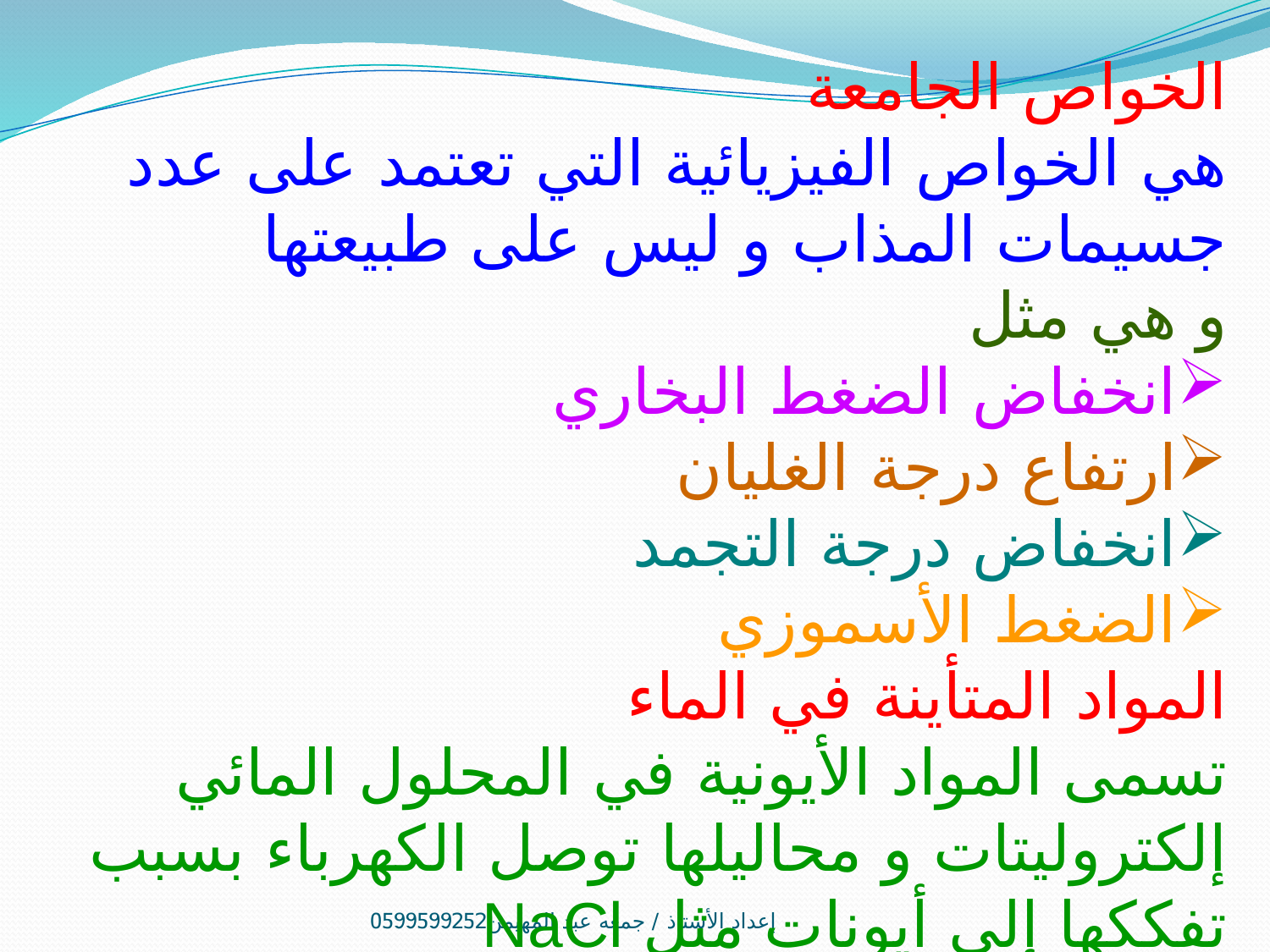

الخواص الجامعة
هي الخواص الفيزيائية التي تعتمد على عدد جسيمات المذاب و ليس على طبيعتها
و هي مثل
انخفاض الضغط البخاري
ارتفاع درجة الغليان
انخفاض درجة التجمد
الضغط الأسموزي
المواد المتأينة في الماء
تسمى المواد الأيونية في المحلول المائي إلكتروليتات و محاليلها توصل الكهرباء بسبب تفككها إلى أيونات مثل NaCl

إعداد الأستاذ / جمعه عبد المهيمن0599599252